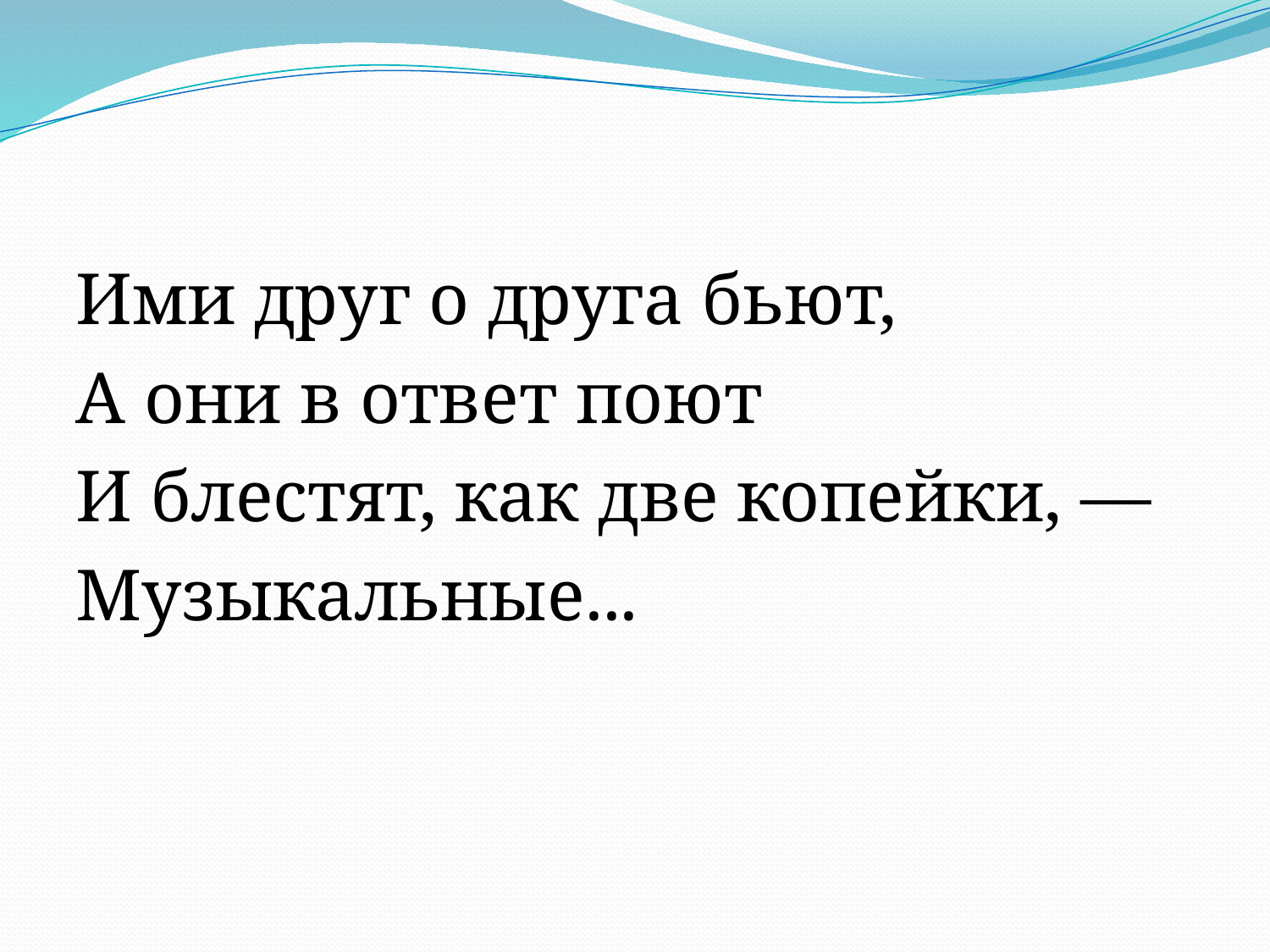

Ими друг о друга бьют,
А они в ответ поют
И блестят, как две копейки, —
Музыкальные...